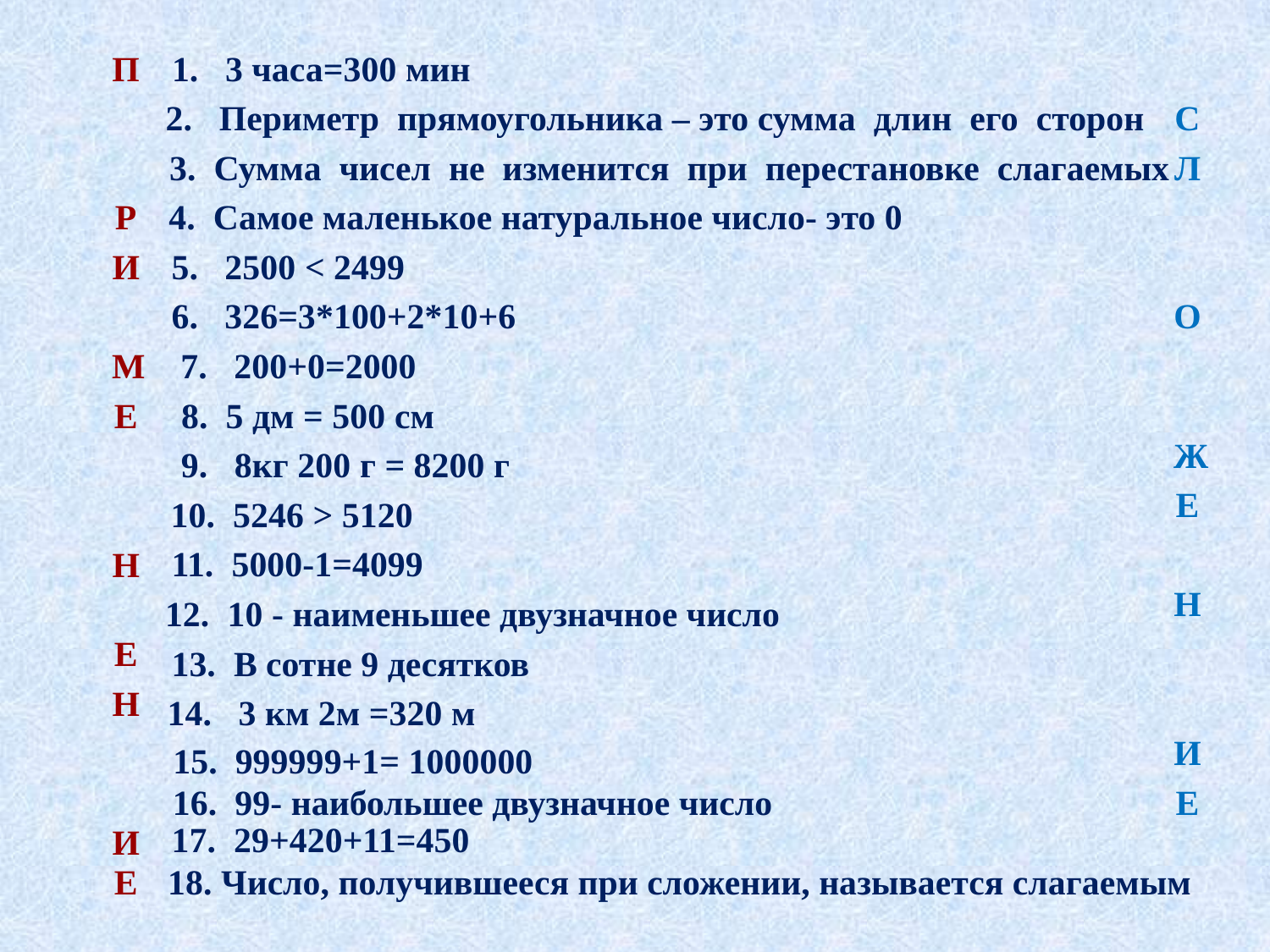

П
1.   3 часа=300 мин
2.   Периметр  прямоугольника – это сумма  длин  его  сторон
C
3.  Сумма  чисел  не  изменится  при  перестановке  слагаемых
Л
4.  Самое маленькое натуральное число- это 0

Р
И
5.   2500 < 2499

6.   326=3*100+2*10+6

О
М
7.   200+0=2000

Е
8.  5 дм = 500 см

Ж
9.   8кг 200 г = 8200 г

Е
10.  5246 > 5120

Н
11.  5000-1=4099

Н
12.  10 - наименьшее двузначное число

Е
13.  В сотне 9 десятков

Н
14.   3 км 2м =320 м

И
15.  999999+1= 1000000

16.  99- наибольшее двузначное число

Е
 17.  29+420+11=450

И
Е
18. Число, получившееся при сложении, называется слагаемым